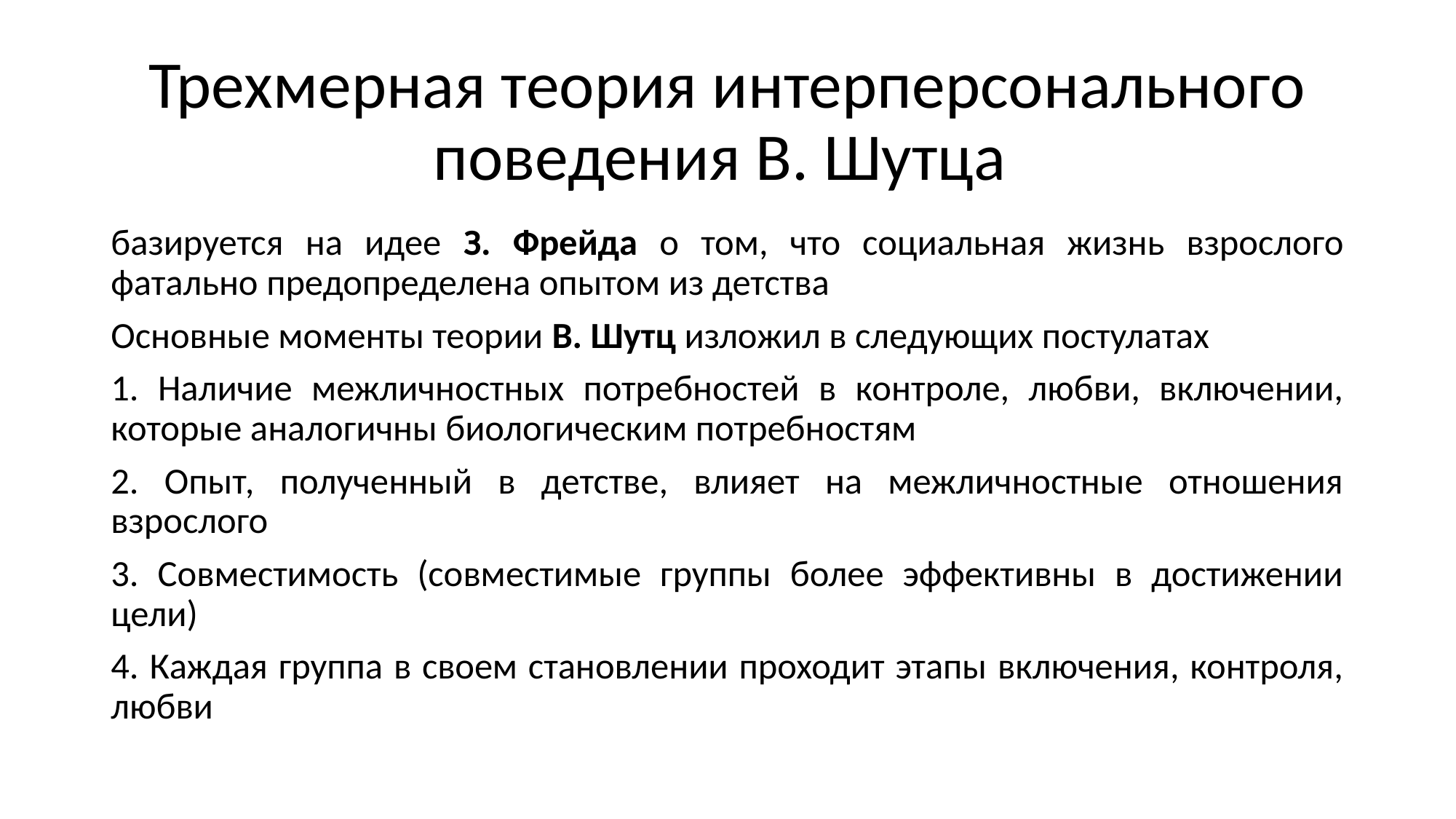

# Трехмерная теория интерперсонального поведения В. Шутца
базируется на идее З. Фрейда о том, что социальная жизнь взрослого фатально предопределена опытом из детства
Основные моменты теории В. Шутц изложил в следующих постулатах
1. Наличие межличностных потребностей в контроле, любви, включении, которые аналогичны биологическим потребностям
2. Опыт, полученный в детстве, влияет на межличностные отношения взрослого
3. Совместимость (совместимые группы более эффективны в достижении цели)
4. Каждая группа в своем становлении проходит этапы включения, контроля, любви